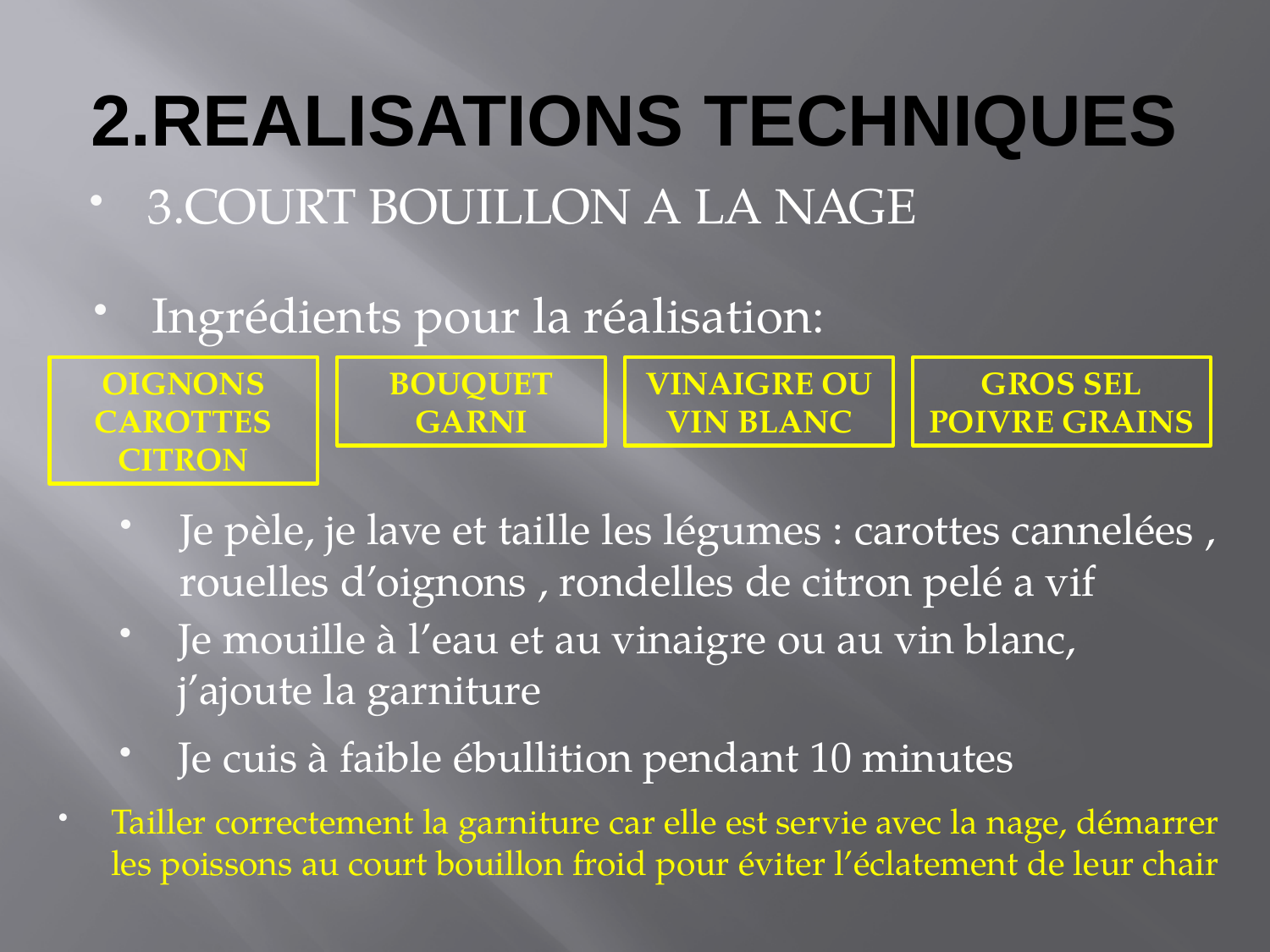

# 2.REALISATIONS TECHNIQUES
3.COURT BOUILLON A LA NAGE
Ingrédients pour la réalisation:
OIGNONS
CAROTTES
CITRON
BOUQUET GARNI
VINAIGRE OU VIN BLANC
GROS SEL
POIVRE GRAINS
Je pèle, je lave et taille les légumes : carottes cannelées , rouelles d’oignons , rondelles de citron pelé a vif
Je mouille à l’eau et au vinaigre ou au vin blanc, j’ajoute la garniture
Je cuis à faible ébullition pendant 10 minutes
Tailler correctement la garniture car elle est servie avec la nage, démarrer les poissons au court bouillon froid pour éviter l’éclatement de leur chair